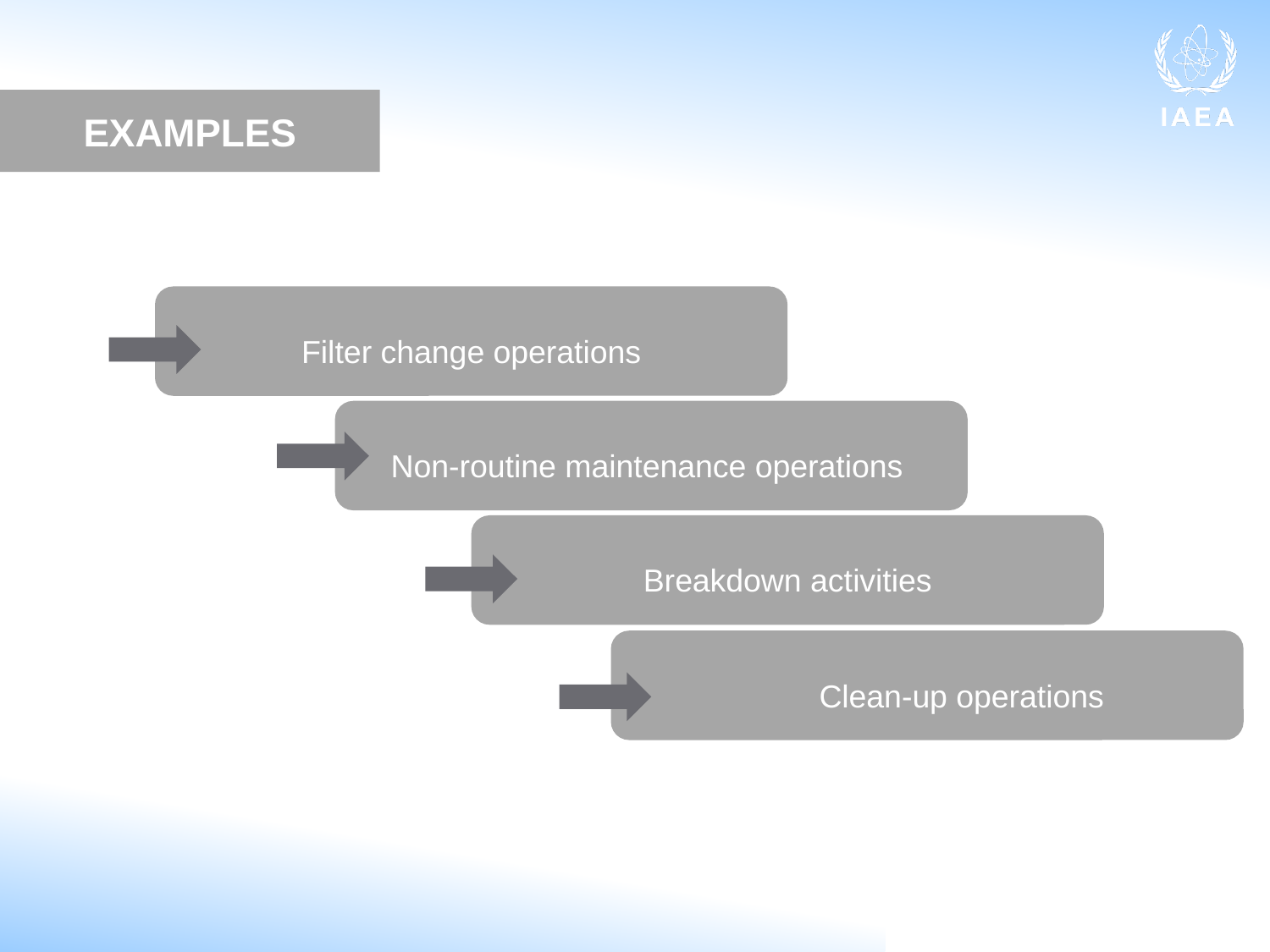

EXAMPLES
Filter change operations

Non-routine maintenance operations

Breakdown activities

Clean-up operations